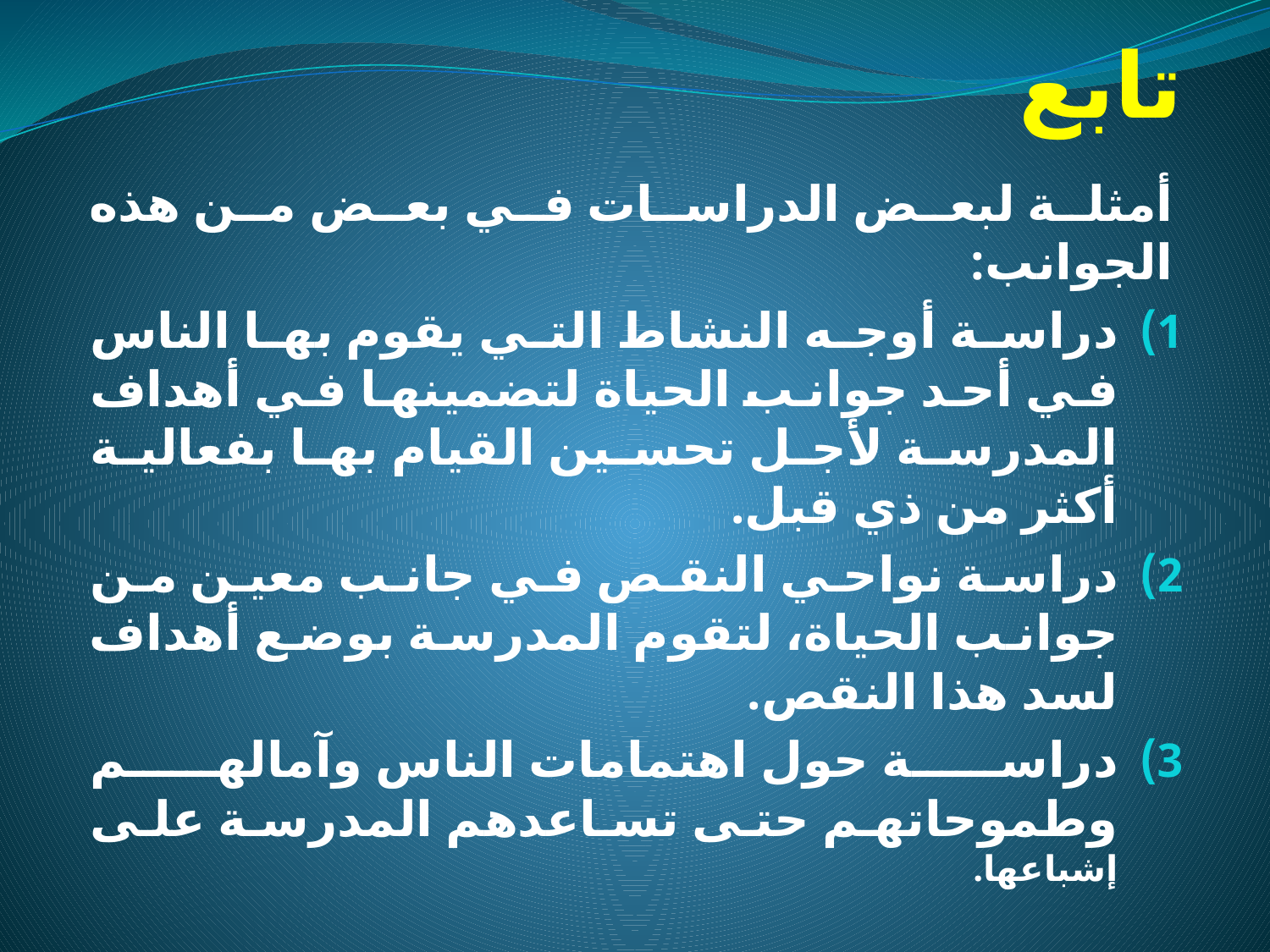

# تابع
أمثلة لبعض الدراسات في بعض من هذه الجوانب:
دراسة أوجه النشاط التي يقوم بها الناس في أحد جوانب الحياة لتضمينها في أهداف المدرسة لأجل تحسين القيام بها بفعالية أكثر من ذي قبل.
دراسة نواحي النقص في جانب معين من جوانب الحياة، لتقوم المدرسة بوضع أهداف لسد هذا النقص.
دراسة حول اهتمامات الناس وآمالهم وطموحاتهم حتى تساعدهم المدرسة على إشباعها.